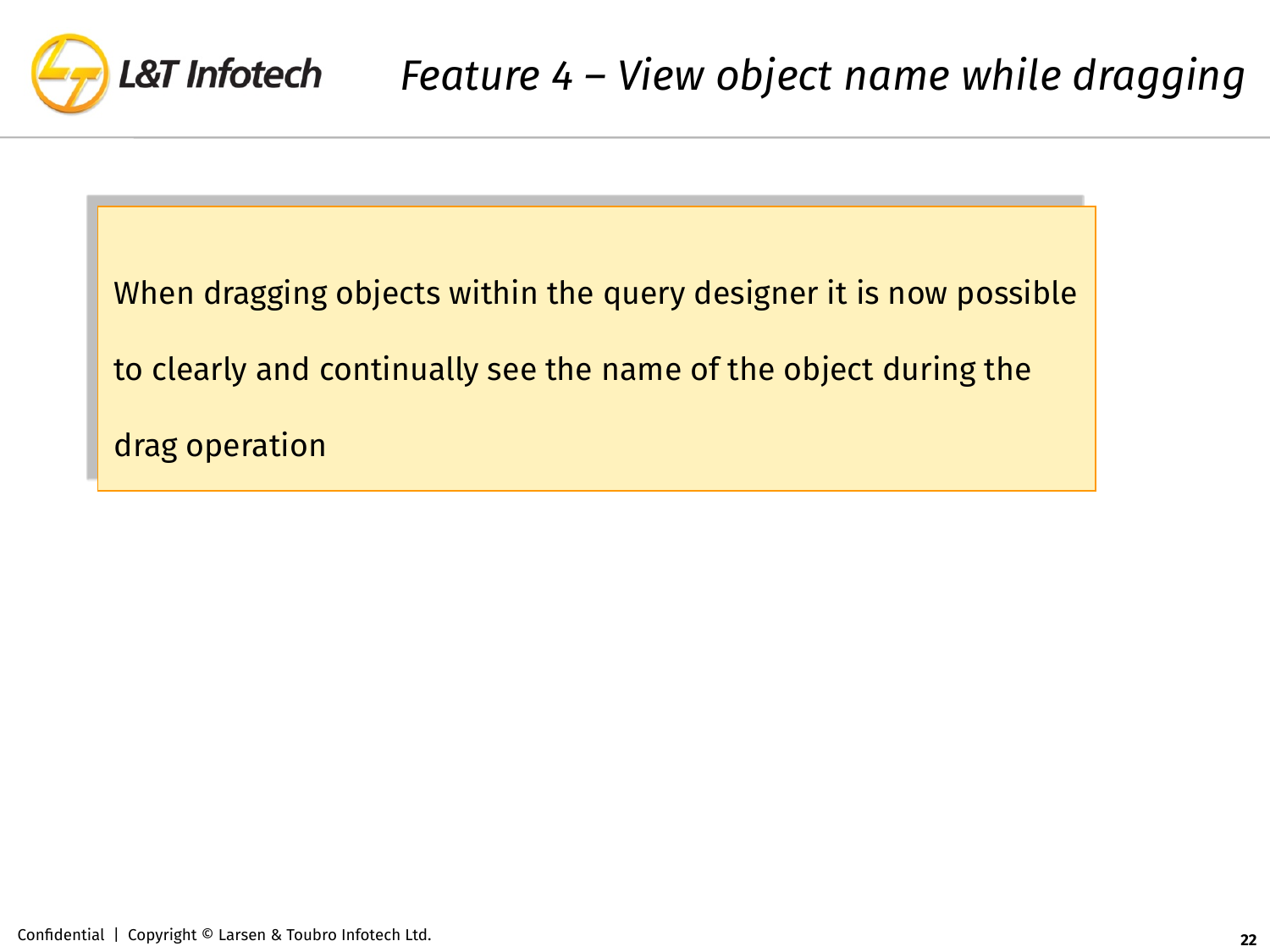

# Feature 4 – View object name while dragging
When dragging objects within the query designer it is now possible
to clearly and continually see the name of the object during the
drag operation
Confidential  |  Copyright © Larsen & Toubro Infotech Ltd.
22